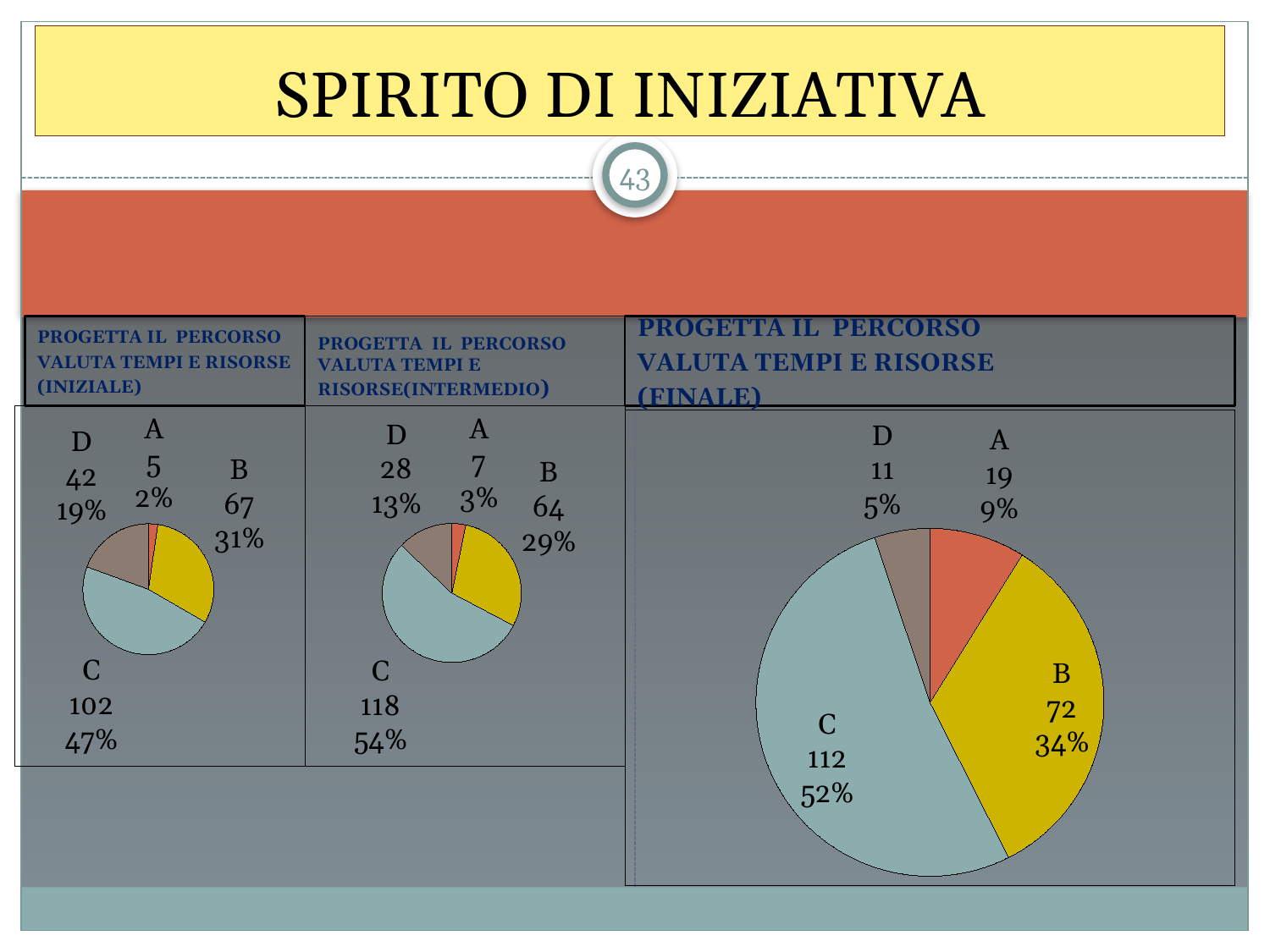

# SPIRITO DI INIZIATIVA
43
PROGETTA IL  PERCORSO
VALUTA TEMPI E RISORSE
(INIZIALE)
PROGETTA  IL  PERCORSO VALUTA TEMPI E RISORSE(INTERMEDIO)
PROGETTA IL  PERCORSO
VALUTA TEMPI E RISORSE
(FINALE)

### Chart

| Category | Vendite |
|---|---|
| A | 5.0 |
| B | 67.0 |
| C | 102.0 |
| D | 42.0 |

### Chart

| Category | Vendite |
|---|---|
| A | 7.0 |
| B | 64.0 |
| C | 118.0 |
| D | 28.0 |

### Chart

| Category | Vendite |
|---|---|
| A | 19.0 |
| B | 72.0 |
| C | 112.0 |
| D | 11.0 |